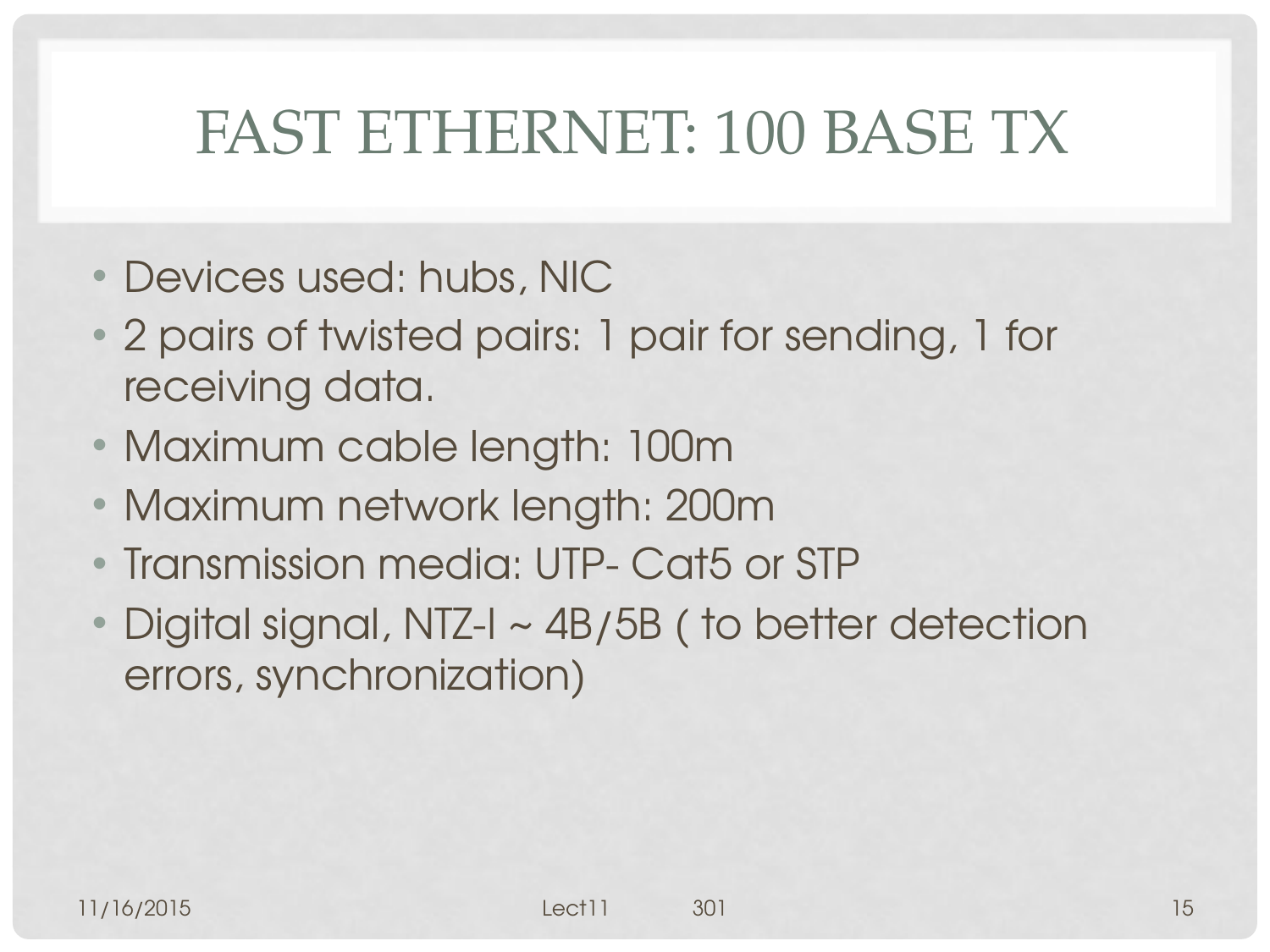

# Fast Ethernet: 100 base TX
Devices used: hubs, NIC
2 pairs of twisted pairs: 1 pair for sending, 1 for receiving data.
Maximum cable length: 100m
Maximum network length: 200m
Transmission media: UTP- Cat5 or STP
Digital signal, NTZ-I ~ 4B/5B ( to better detection errors, synchronization)
11/16/2015
Lect11              301
15